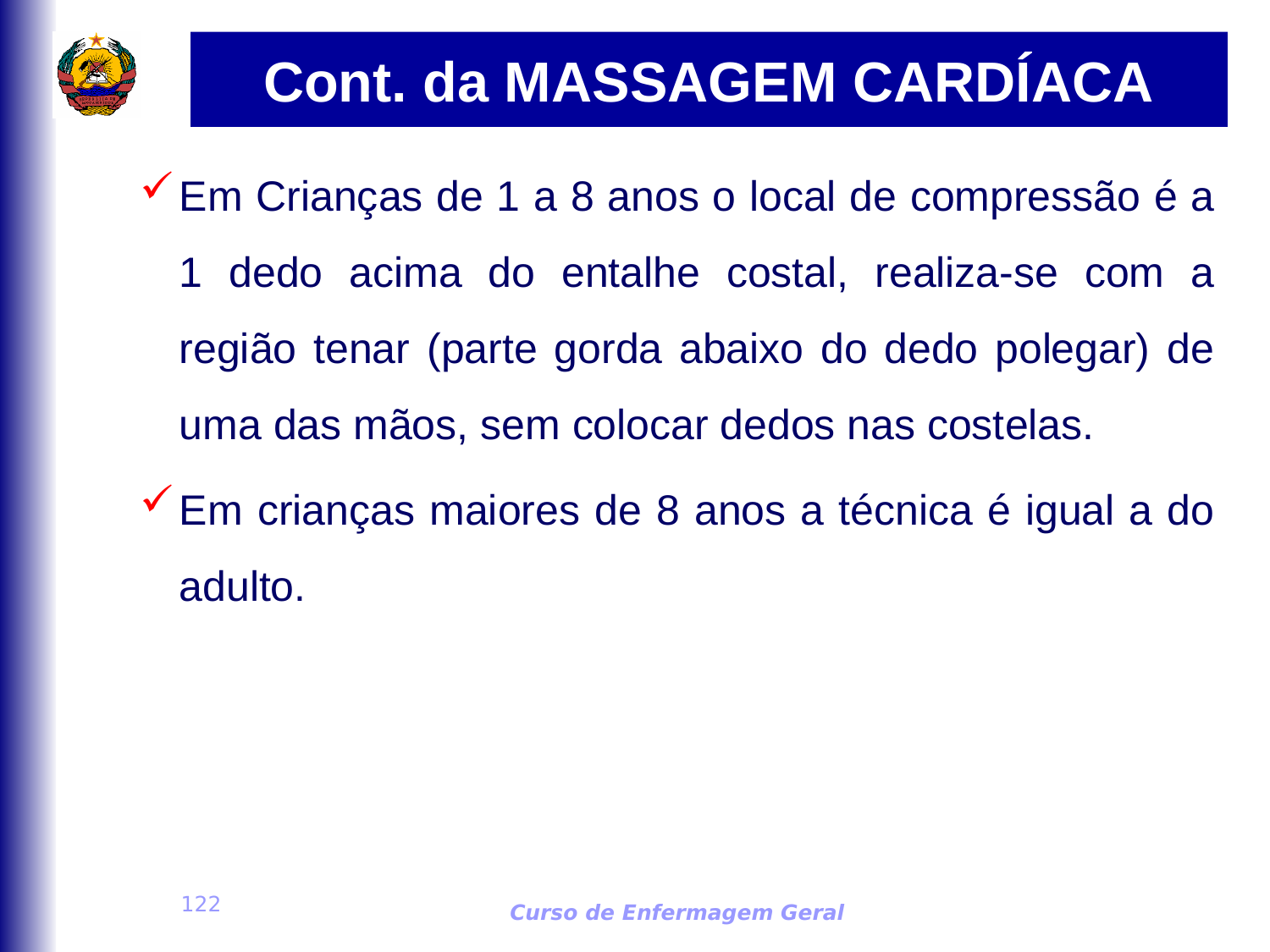

# Cont. da MASSAGEM CARDÍACA
Em Crianças de 1 a 8 anos o local de compressão é a 1 dedo acima do entalhe costal, realiza-se com a região tenar (parte gorda abaixo do dedo polegar) de uma das mãos, sem colocar dedos nas costelas.
Em crianças maiores de 8 anos a técnica é igual a do adulto.

122
Curso de Enfermagem Geral